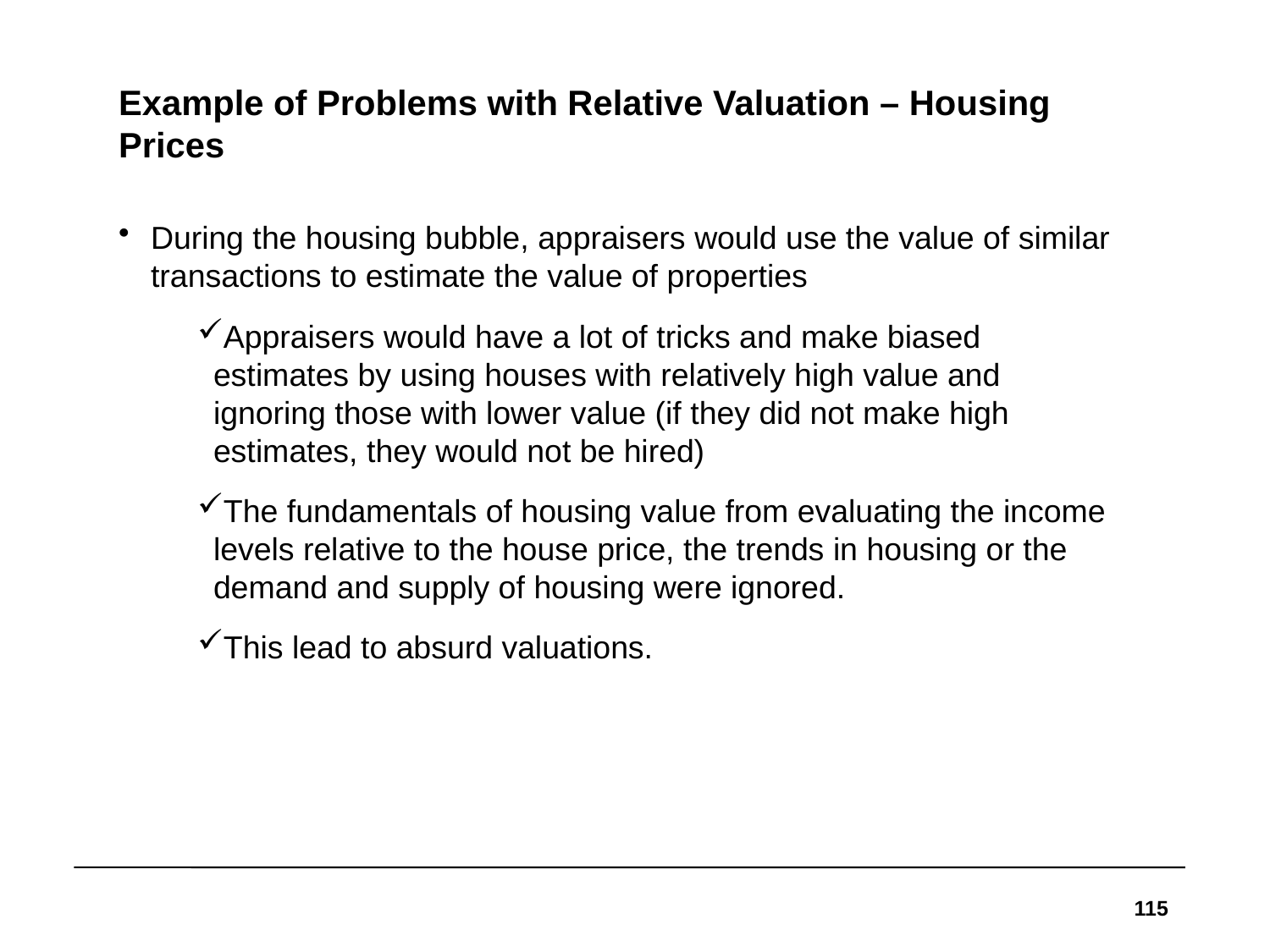

# Example of Problems with Relative Valuation – Housing Prices
During the housing bubble, appraisers would use the value of similar transactions to estimate the value of properties
Appraisers would have a lot of tricks and make biased estimates by using houses with relatively high value and ignoring those with lower value (if they did not make high estimates, they would not be hired)
The fundamentals of housing value from evaluating the income levels relative to the house price, the trends in housing or the demand and supply of housing were ignored.
This lead to absurd valuations.